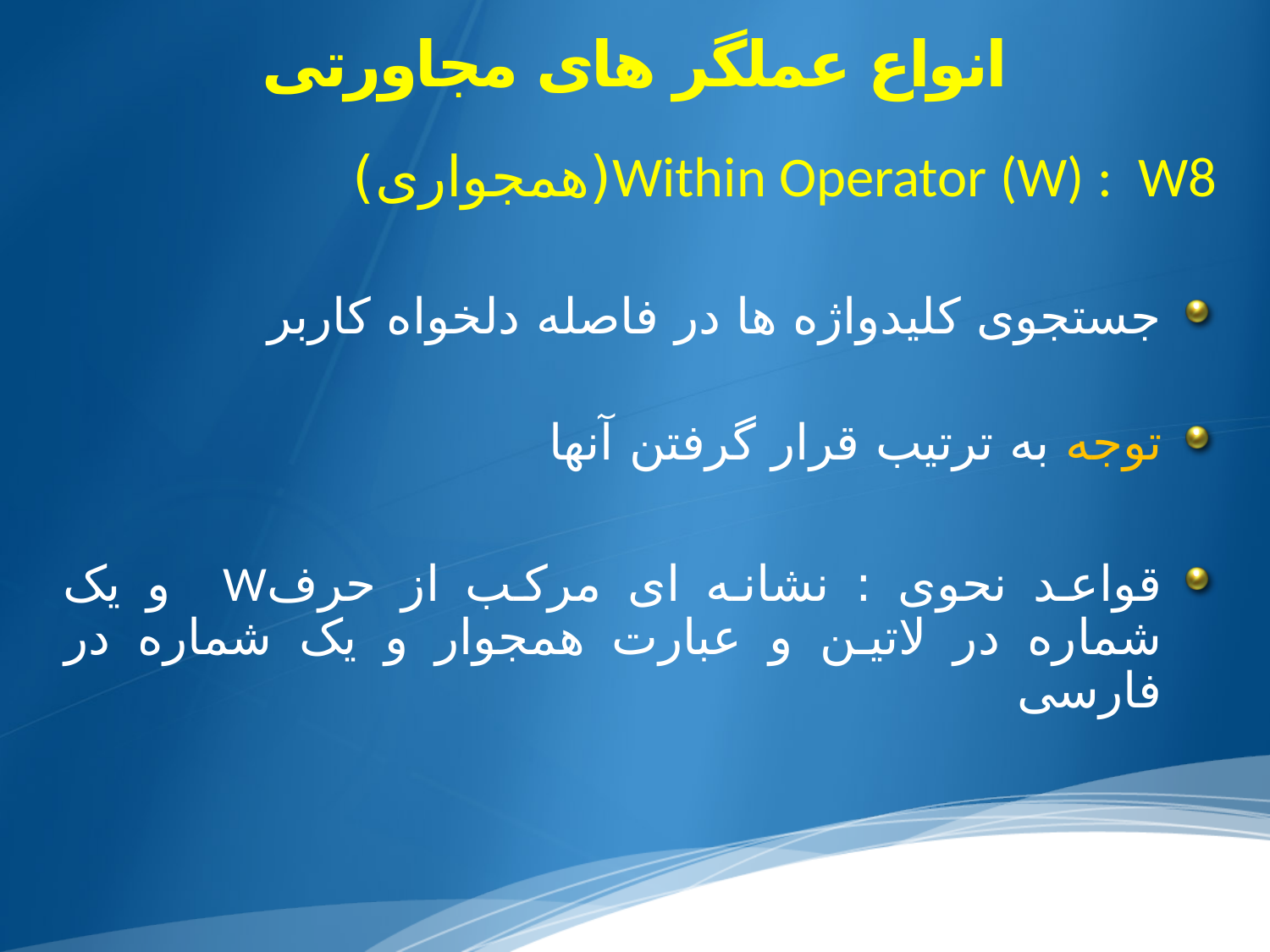

# انواع عملگر های مجاورتی
Within Operator (W) :  W8(همجواری)

جستجوی کلیدواژه ها در فاصله دلخواه کاربر

توجه به ترتیب قرار گرفتن آنها

قواعد نحوی : نشانه ای مرکب از حرفW  و یک شماره در لاتین و عبارت همجوار و یک شماره در فارسی